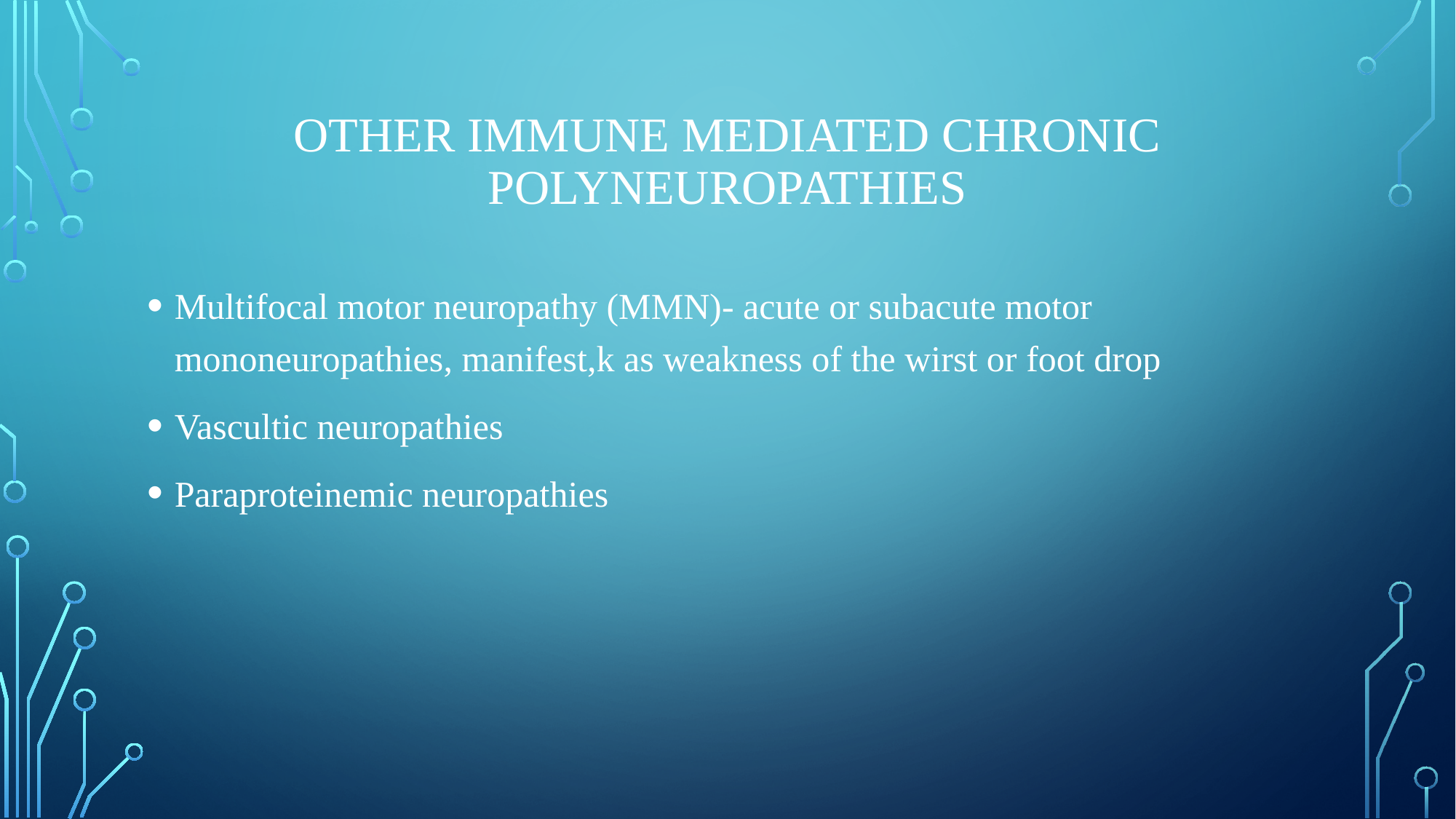

# Other immune mediated chronic polyneuropathies
Multifocal motor neuropathy (MMN)- acute or subacute motor mononeuropathies, manifest,k as weakness of the wirst or foot drop
Vascultic neuropathies
Paraproteinemic neuropathies